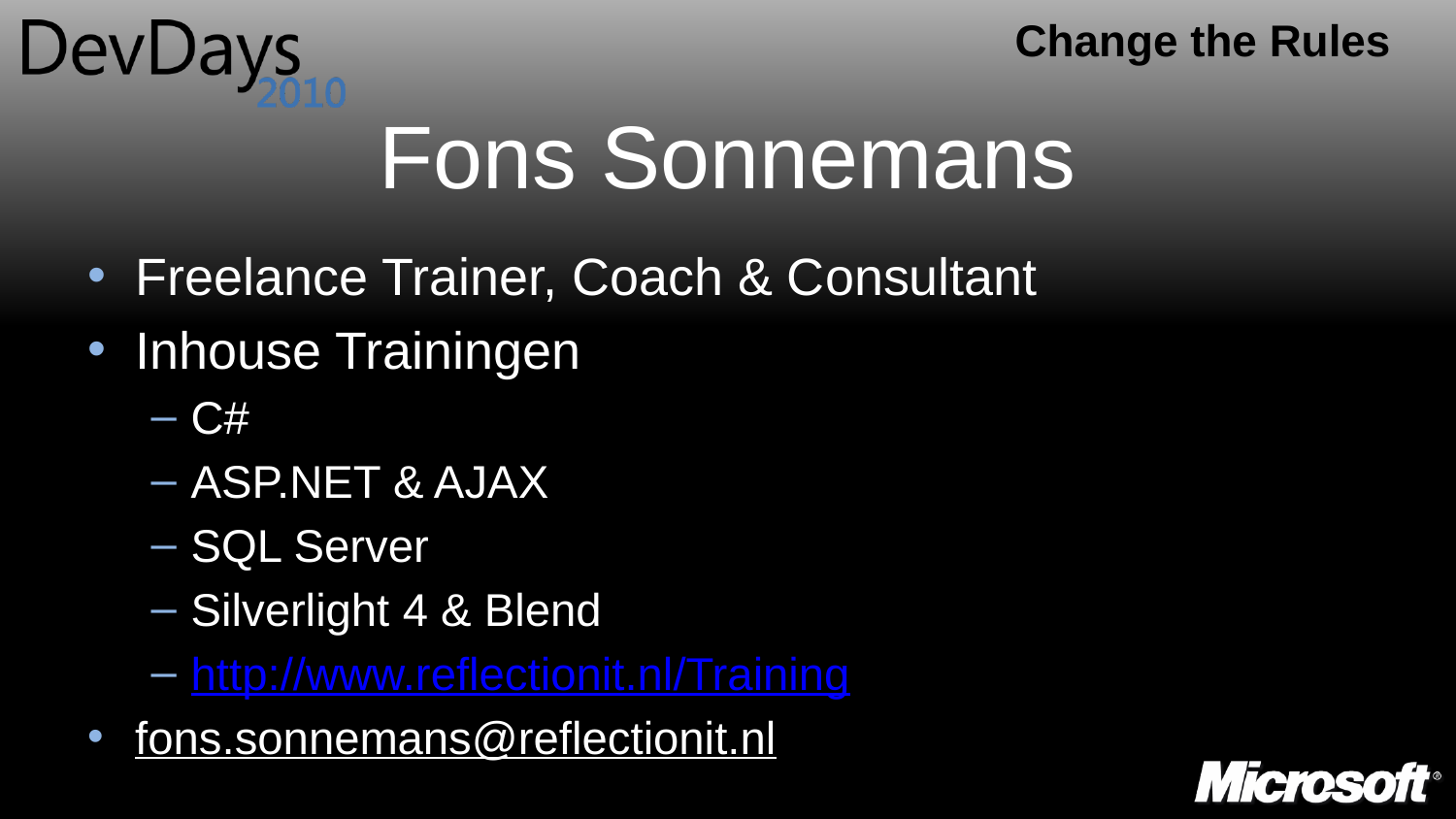

# Fons Sonnemans
Freelance Trainer, Coach & Consultant
Inhouse Trainingen
C#
ASP.NET & AJAX
SQL Server
Silverlight 4 & Blend
http://www.reflectionit.nl/Training
fons.sonnemans@reflectionit.nl